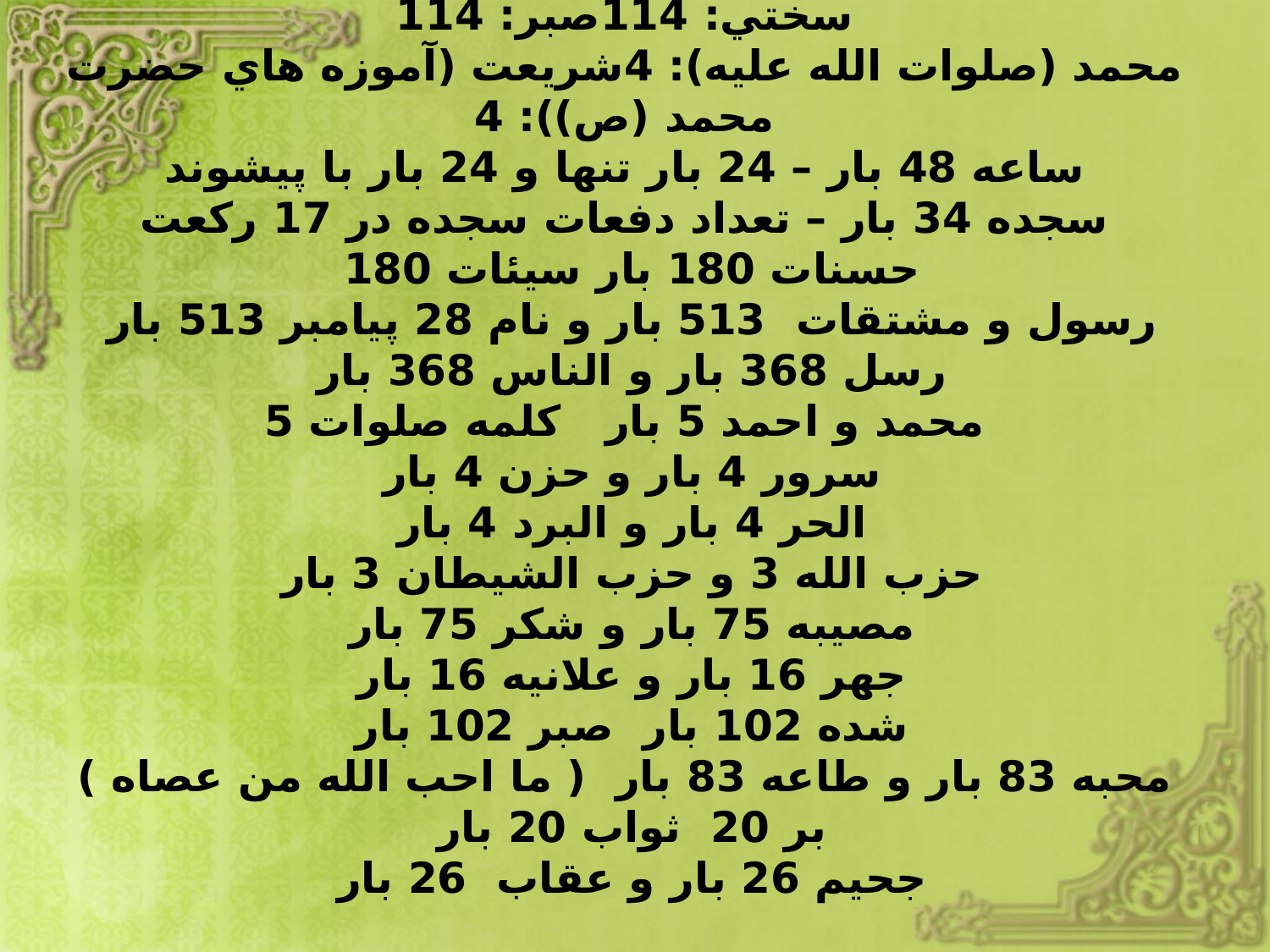

# سختي: 114صبر: 114 محمد (صلوات الله عليه): 4شريعت (آموزه هاي حضرت محمد (ص)): 4 ساعه 48 بار – 24 بار تنها و 24 بار با پیشوند سجده 34 بار – تعداد دفعات سجده در 17 رکعت حسنات 180 بار سیئات 180 رسول و مشتقات  513 بار و نام 28 پیامبر 513 بار رسل 368 بار و الناس 368 بار محمد و احمد 5 بار   کلمه صلوات 5 سرور 4 بار و حزن 4 بار الحر 4 بار و البرد 4 بار حزب الله 3 و حزب الشیطان 3 بار مصیبه 75 بار و شکر 75 بار جهر 16 بار و علانیه 16 بار شده 102 بار  صبر 102 بار محبه 83 بار و طاعه 83 بار  ( ما احب الله من عصاه ) بر 20  ثواب 20 بار جحیم 26 بار و عقاب  26 بار